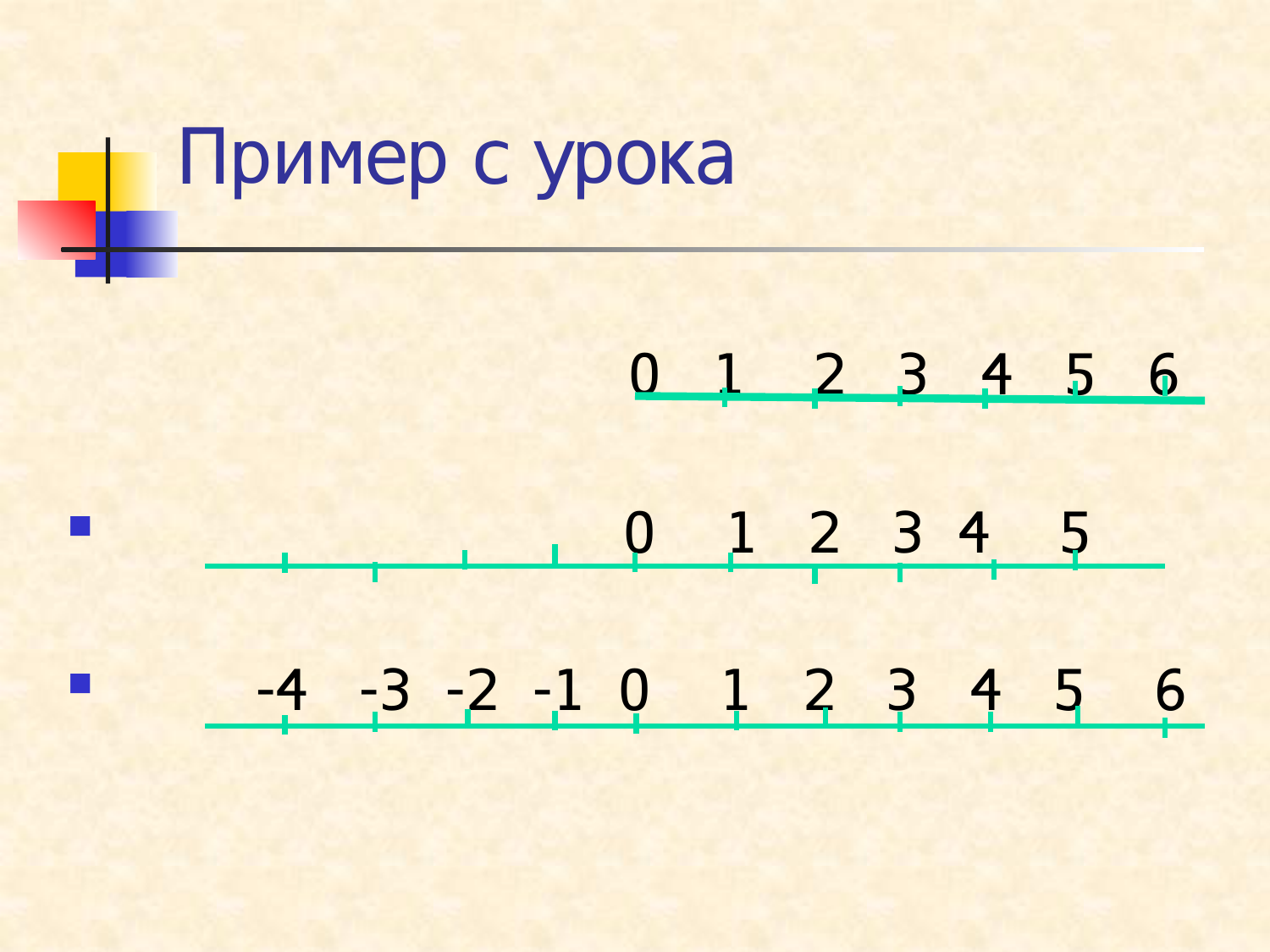

# Пример с урока

                                0   1    2   3   4   5   6

                             0    1   2   3  4    5

        -4   -3  -2  -1  0    1   2   3   4   5    6